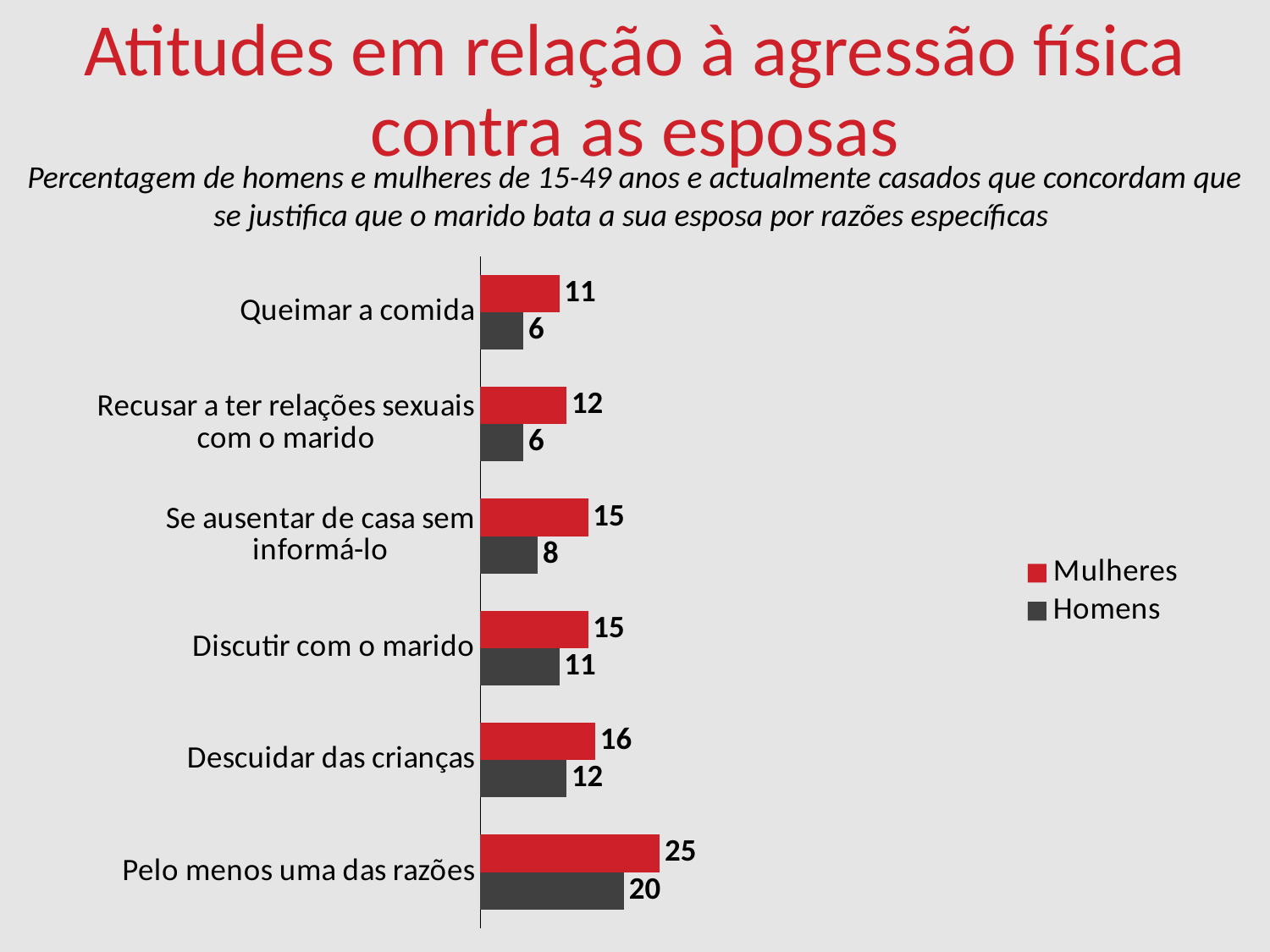

Atitudes em relação à agressão física contra as esposas
Percentagem de homens e mulheres de 15-49 anos e actualmente casados que concordam que se justifica que o marido bata a sua esposa por razões específicas

### Chart

| Category | Homens | Mulheres |
|---|---|---|
| Pelo menos uma das razões | 20.0 | 25.0 |
| Descuidar das crianças | 12.0 | 16.0 |
| Discutir com o marido | 11.0 | 15.0 |
| Se ausentar de casa sem informá-lo | 8.0 | 15.0 |
| Recusar a ter relações sexuais com o marido | 6.0 | 12.0 |
| Queimar a comida | 6.0 | 11.0 |